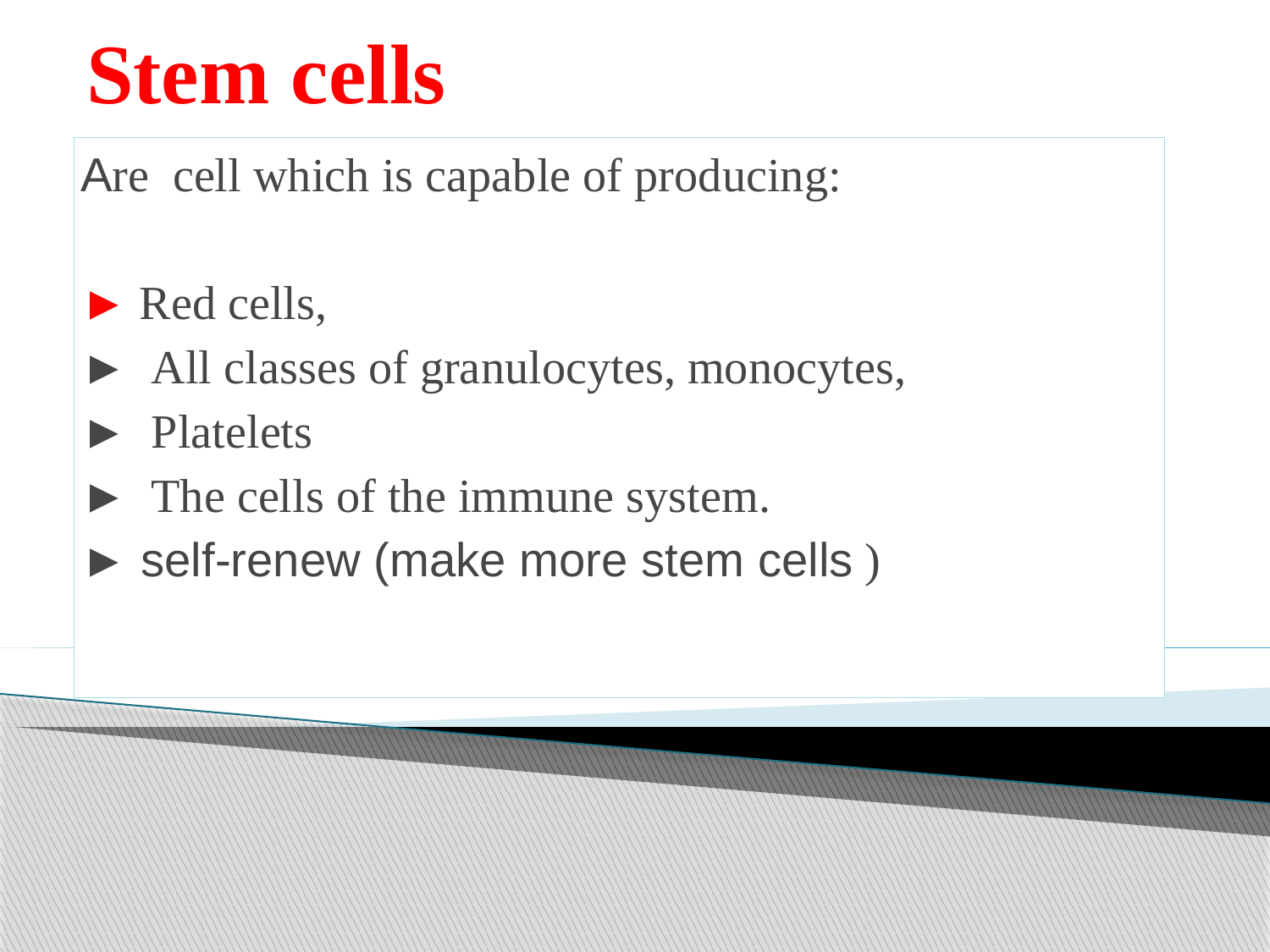

# Stem cells
Are  cell which is capable of producing:

► Red cells,
►  All classes of granulocytes, monocytes,
►  Platelets
►  The cells of the immune system.
► self-renew (make more stem cells )